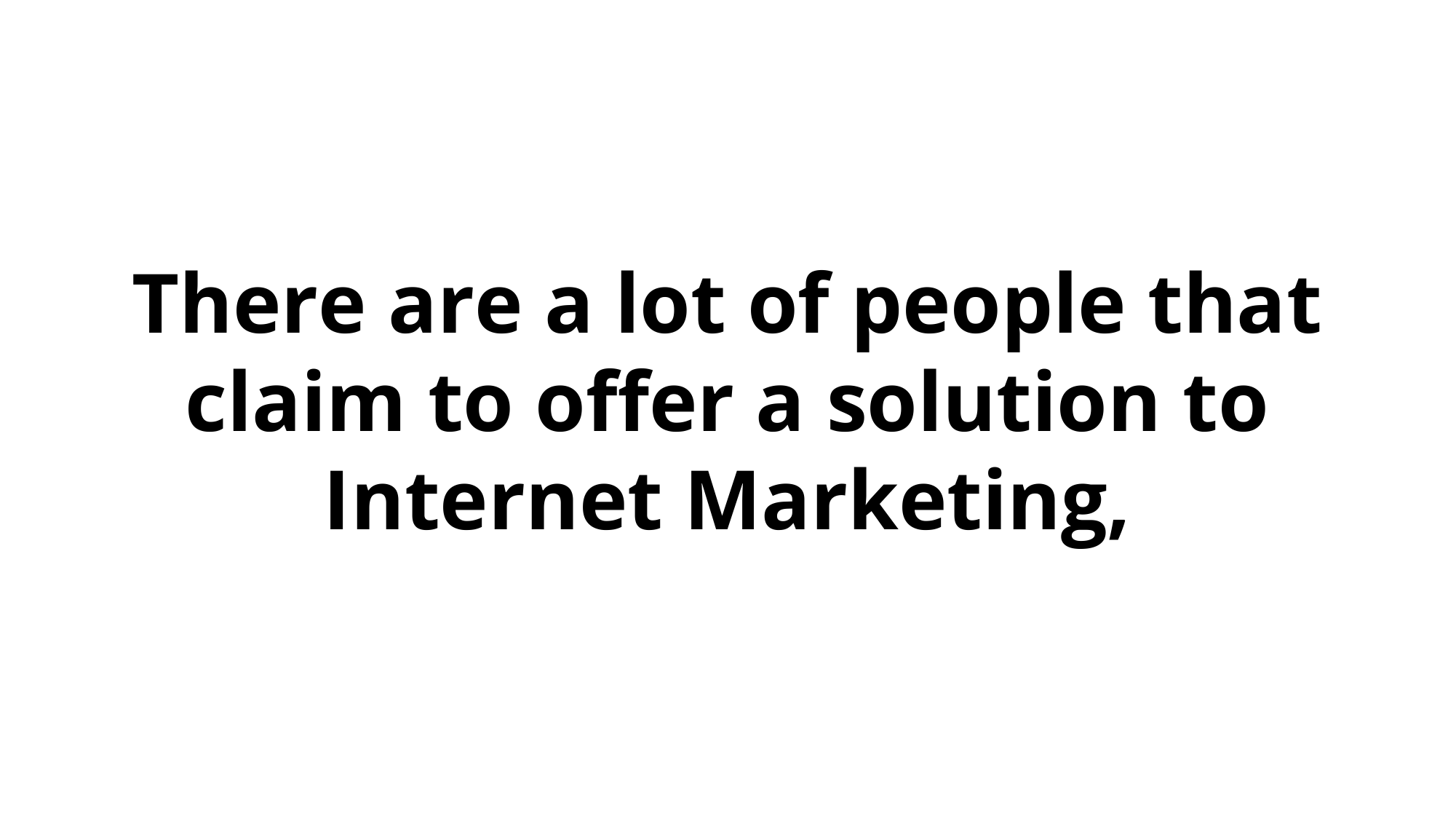

There are a lot of people that claim to offer a solution to Internet Marketing,